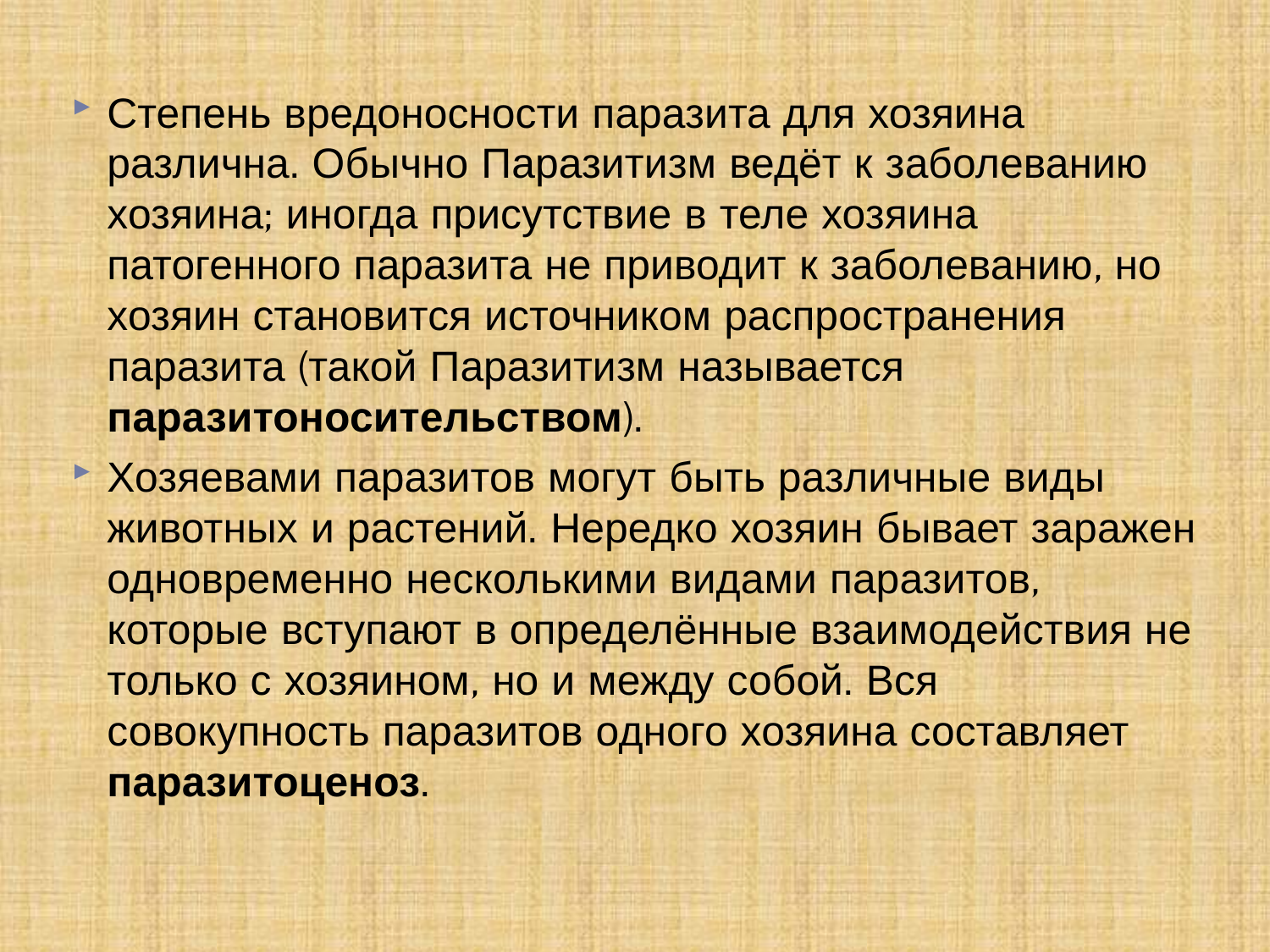

Степень вредоносности паразита для хозяина различна. Обычно Паразитизм ведёт к заболеванию хозяина; иногда присутствие в теле хозяина патогенного паразита не приводит к заболеванию, но хозяин становится источником распространения паразита (такой Паразитизм называется паразитоносительством).
Хозяевами паразитов могут быть различные виды животных и растений. Нередко хозяин бывает заражен одновременно несколькими видами паразитов, которые вступают в определённые взаимодействия не только с хозяином, но и между собой. Вся совокупность паразитов одного хозяина составляет паразитоценоз.